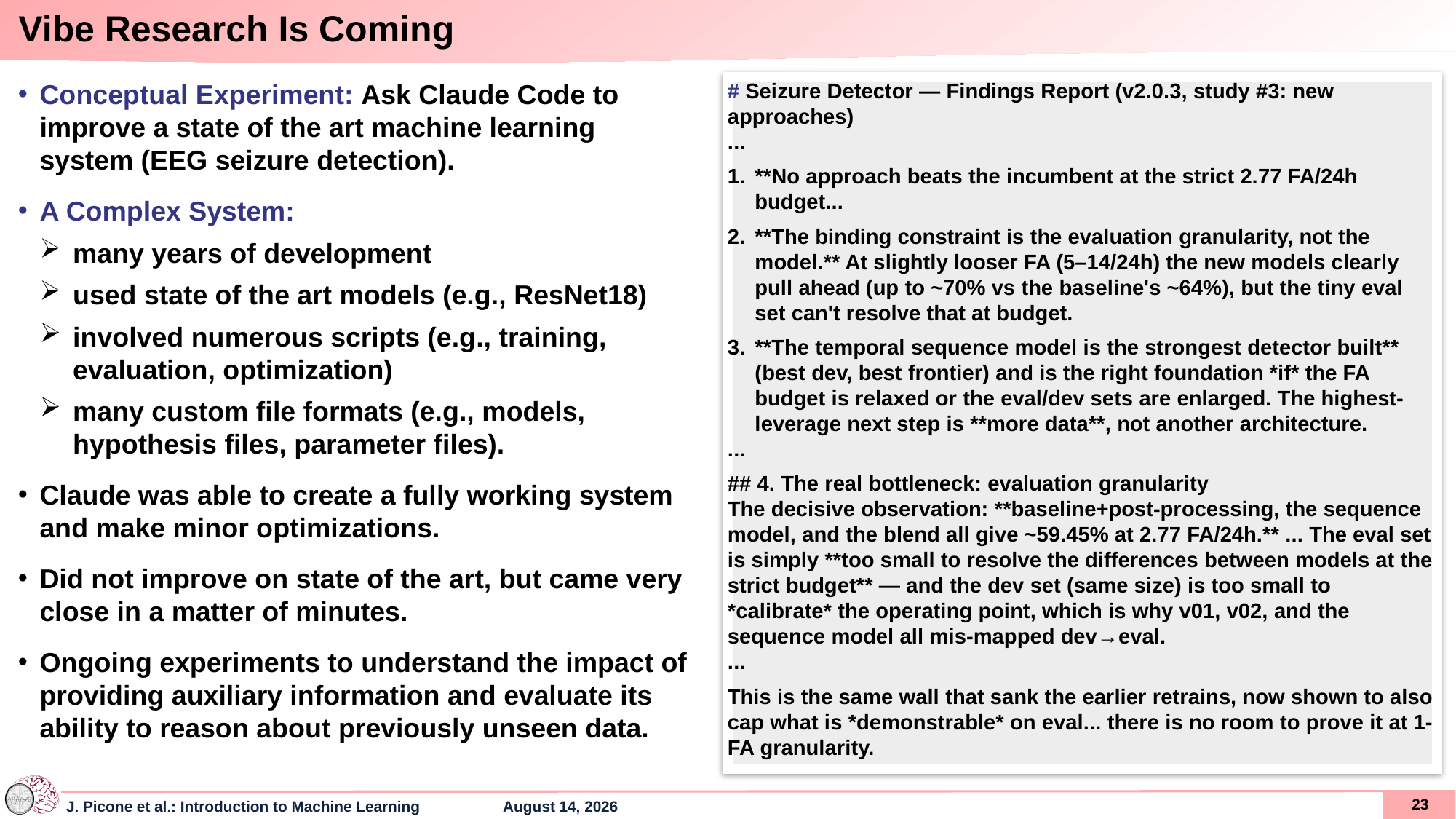

# Vibe Research Is Coming
Conceptual Experiment: Ask Claude Code to improve a state of the art machine learning system (EEG seizure detection).
A Complex System:
many years of development
used state of the art models (e.g., ResNet18)
involved numerous scripts (e.g., training, evaluation, optimization)
many custom file formats (e.g., models, hypothesis files, parameter files).
Claude was able to create a fully working system and make minor optimizations.
Did not improve on state of the art, but came very close in a matter of minutes.
Ongoing experiments to understand the impact of providing auxiliary information and evaluate its ability to reason about previously unseen data.
# Seizure Detector — Findings Report (v2.0.3, study #3: new approaches)
...
**No approach beats the incumbent at the strict 2.77 FA/24h budget...
**The binding constraint is the evaluation granularity, not the model.** At slightly looser FA (5–14/24h) the new models clearly pull ahead (up to ~70% vs the baseline's ~64%), but the tiny eval set can't resolve that at budget.
**The temporal sequence model is the strongest detector built** (best dev, best frontier) and is the right foundation *if* the FA budget is relaxed or the eval/dev sets are enlarged. The highest-leverage next step is **more data**, not another architecture.
...
## 4. The real bottleneck: evaluation granularity
The decisive observation: **baseline+post-processing, the sequence model, and the blend all give ~59.45% at 2.77 FA/24h.** ... The eval set is simply **too small to resolve the differences between models at the strict budget** — and the dev set (same size) is too small to *calibrate* the operating point, which is why v01, v02, and the
sequence model all mis-mapped dev→eval.
...
This is the same wall that sank the earlier retrains, now shown to also cap what is *demonstrable* on eval... there is no room to prove it at 1-FA granularity.